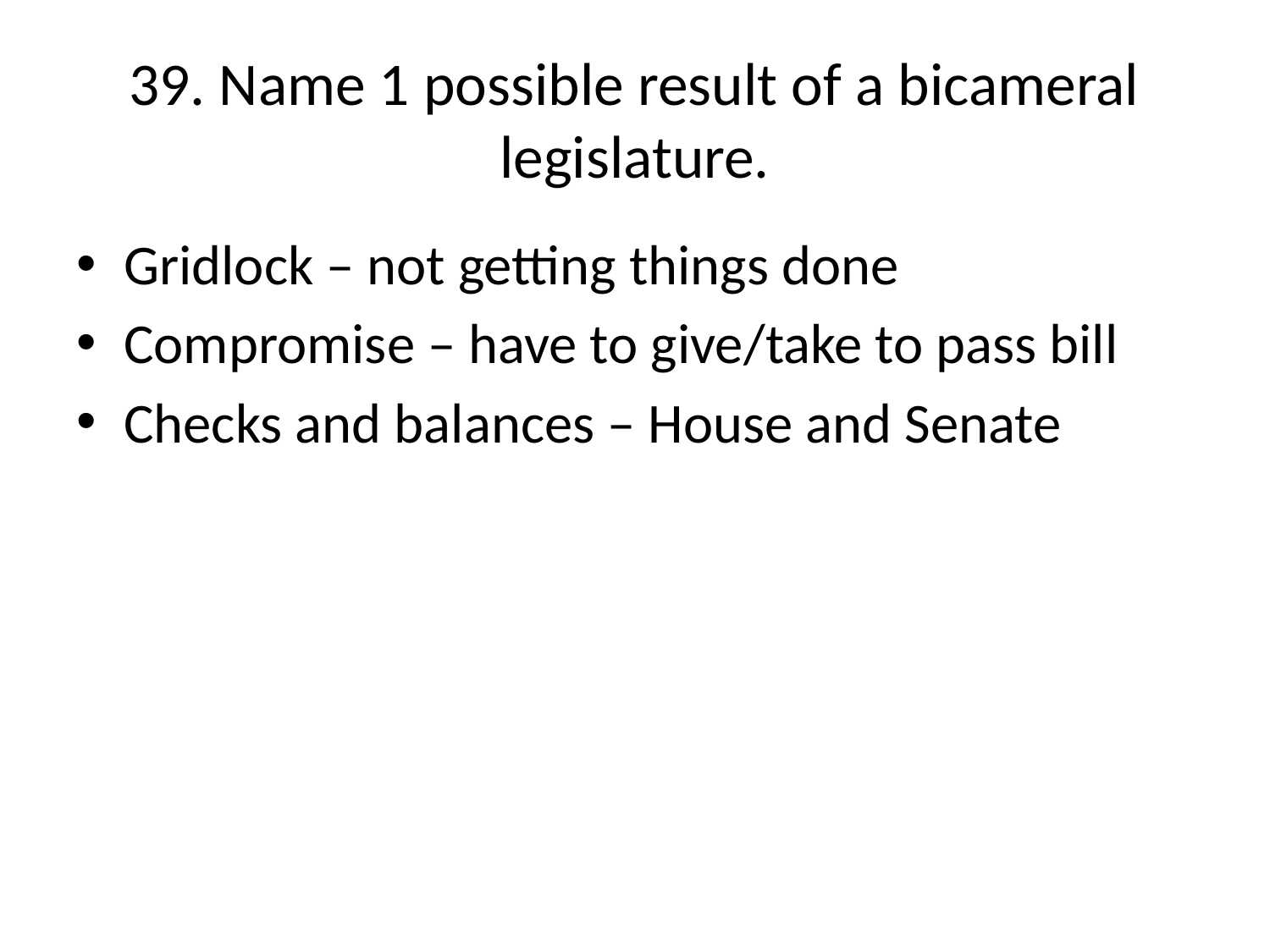

# 39. Name 1 possible result of a bicameral legislature.
Gridlock – not getting things done
Compromise – have to give/take to pass bill
Checks and balances – House and Senate